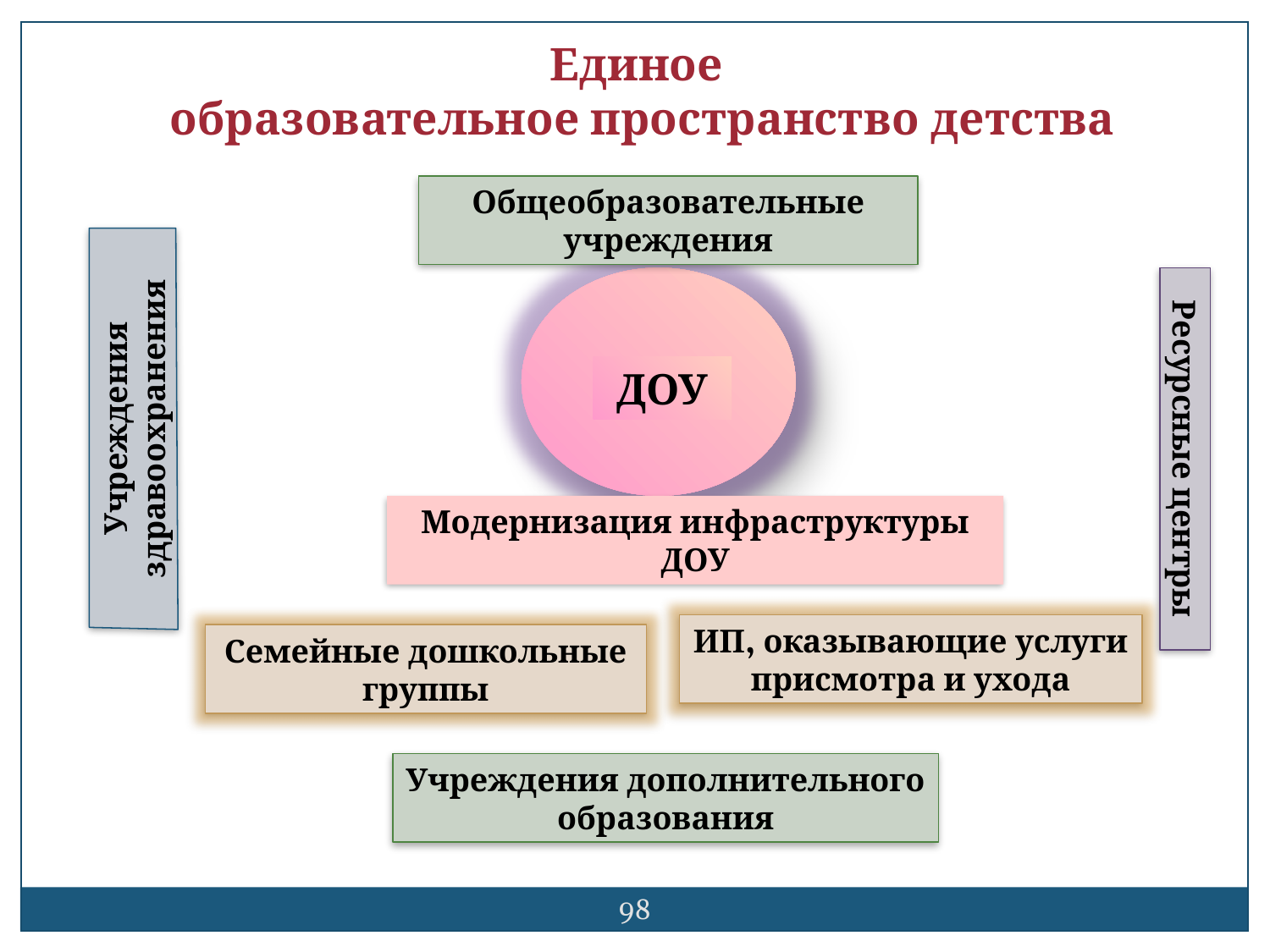

Единое
образовательное пространство детства
Общеобразовательные учреждения
ДОУ
ДОУ
Учреждения здравоохранения
Ресурсные центры
Модернизация инфраструктуры ДОУ
ИП, оказывающие услуги присмотра и ухода
Семейные дошкольные группы
Учреждения дополнительного образования
98